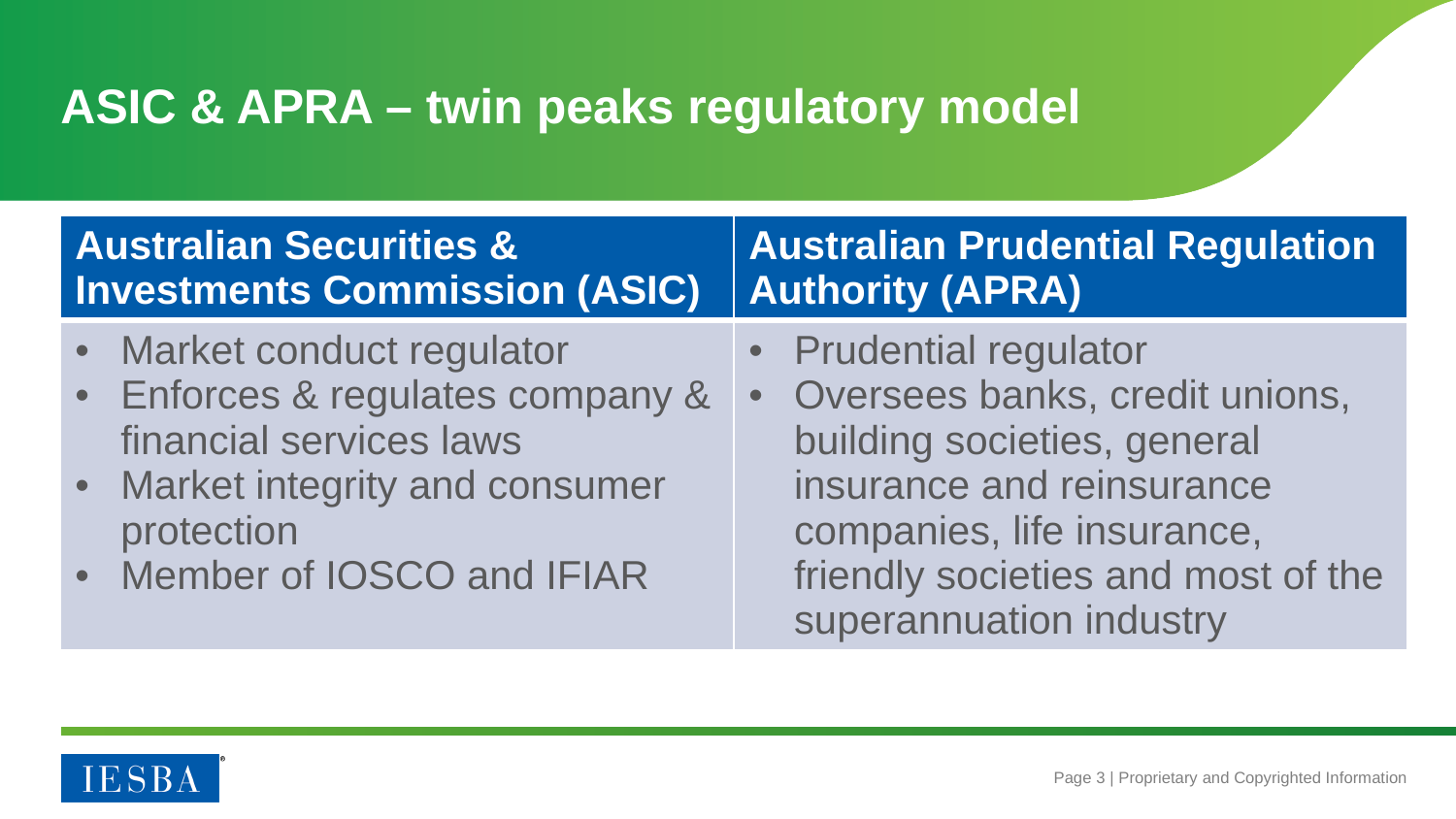

# ASIC & APRA – twin peaks regulatory model

| Australian Securities & Investments Commission (ASIC) | Australian Prudential Regulation Authority (APRA) |
| --- | --- |
| Market conduct regulator Enforces & regulates company & financial services laws Market integrity and consumer protection Member of IOSCO and IFIAR | Prudential regulator Oversees banks, credit unions, building societies, general insurance and reinsurance companies, life insurance, friendly societies and most of the superannuation industry |